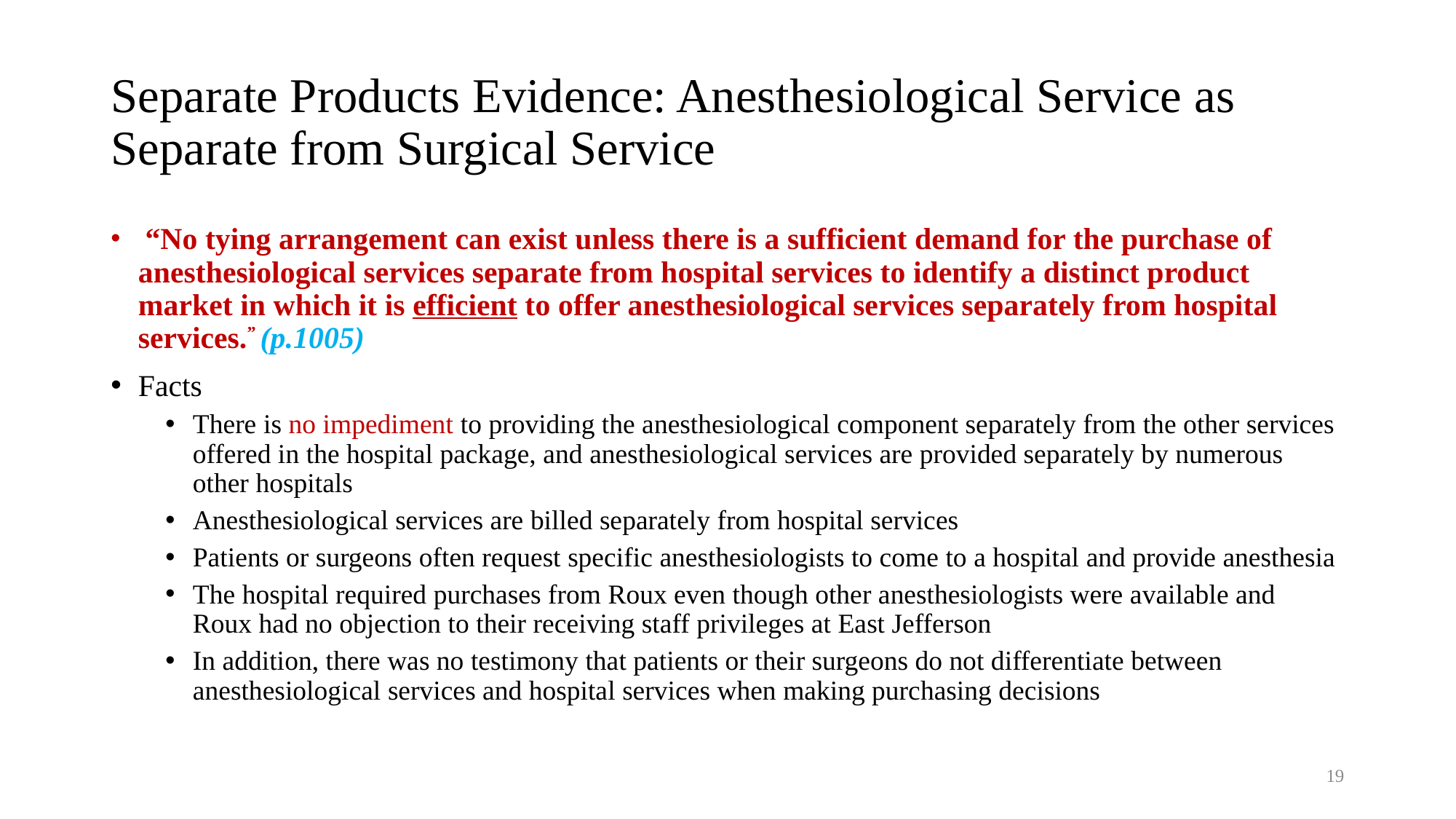

# Separate Products Evidence: Anesthesiological Service as Separate from Surgical Service
 “No tying arrangement can exist unless there is a sufficient demand for the purchase of anesthesiological services separate from hospital services to identify a distinct product market in which it is efficient to offer anesthesiological services separately from hospital services.” (p.1005)
Facts
There is no impediment to providing the anesthesiological component separately from the other services offered in the hospital package, and anesthesiological services are provided separately by numerous other hospitals
Anesthesiological services are billed separately from hospital services
Patients or surgeons often request specific anesthesiologists to come to a hospital and provide anesthesia
The hospital required purchases from Roux even though other anesthesiologists were available and
Roux had no objection to their receiving staff privileges at East Jefferson
In addition, there was no testimony that patients or their surgeons do not differentiate between anesthesiological services and hospital services when making purchasing decisions
19